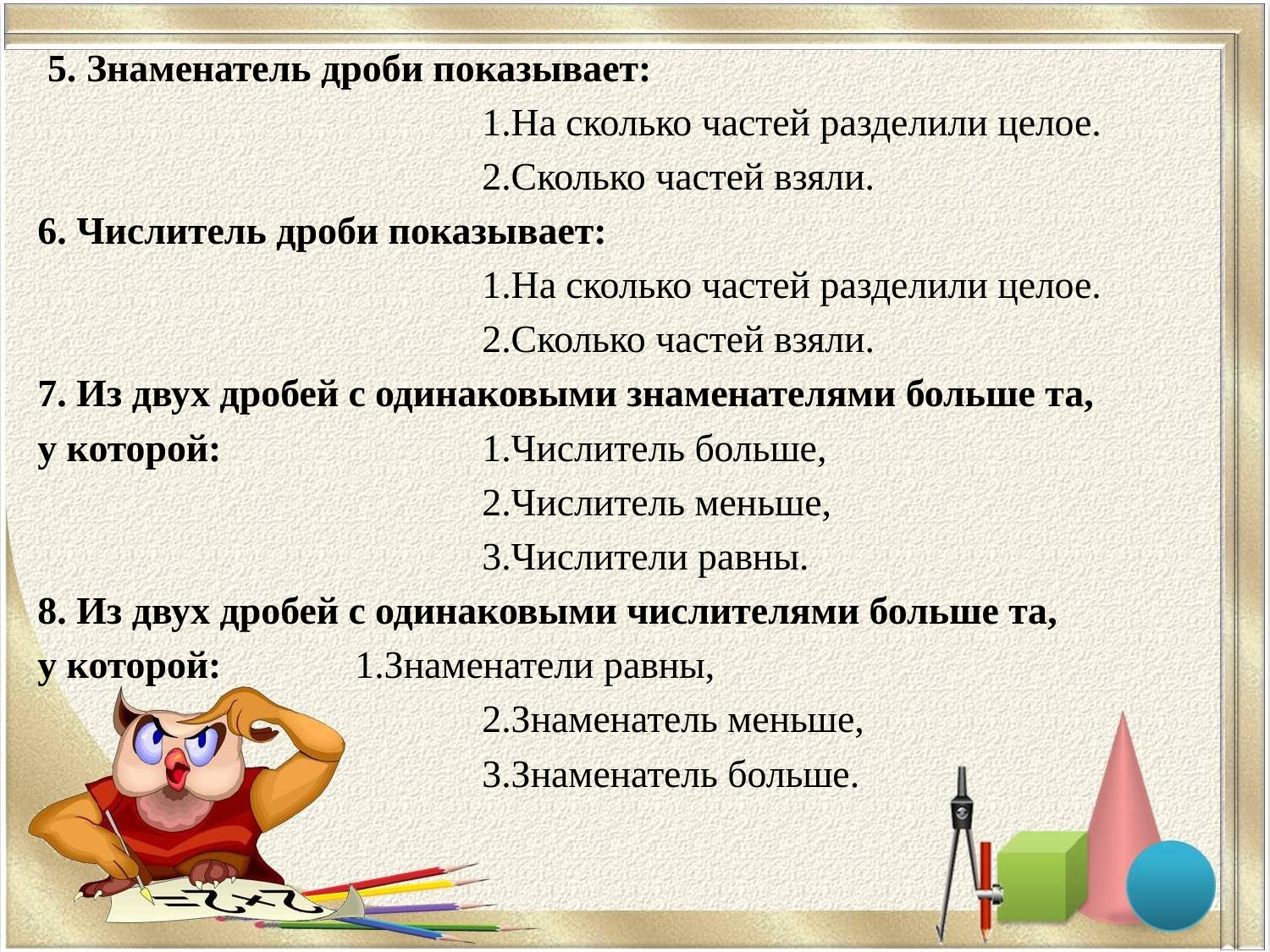

5. Знаменатель дроби показывает:
				1.На сколько частей разделили целое.
				2.Сколько частей взяли.
6. Числитель дроби показывает:
				1.На сколько частей разделили целое.
				2.Сколько частей взяли.
7. Из двух дробей с одинаковыми знаменателями больше та,
у которой:      		1.Числитель больше,
				2.Числитель меньше,
				3.Числители равны.
8. Из двух дробей с одинаковыми числителями больше та,
у которой:		1.Знаменатели равны,
				2.Знаменатель меньше,
				3.Знаменатель больше.